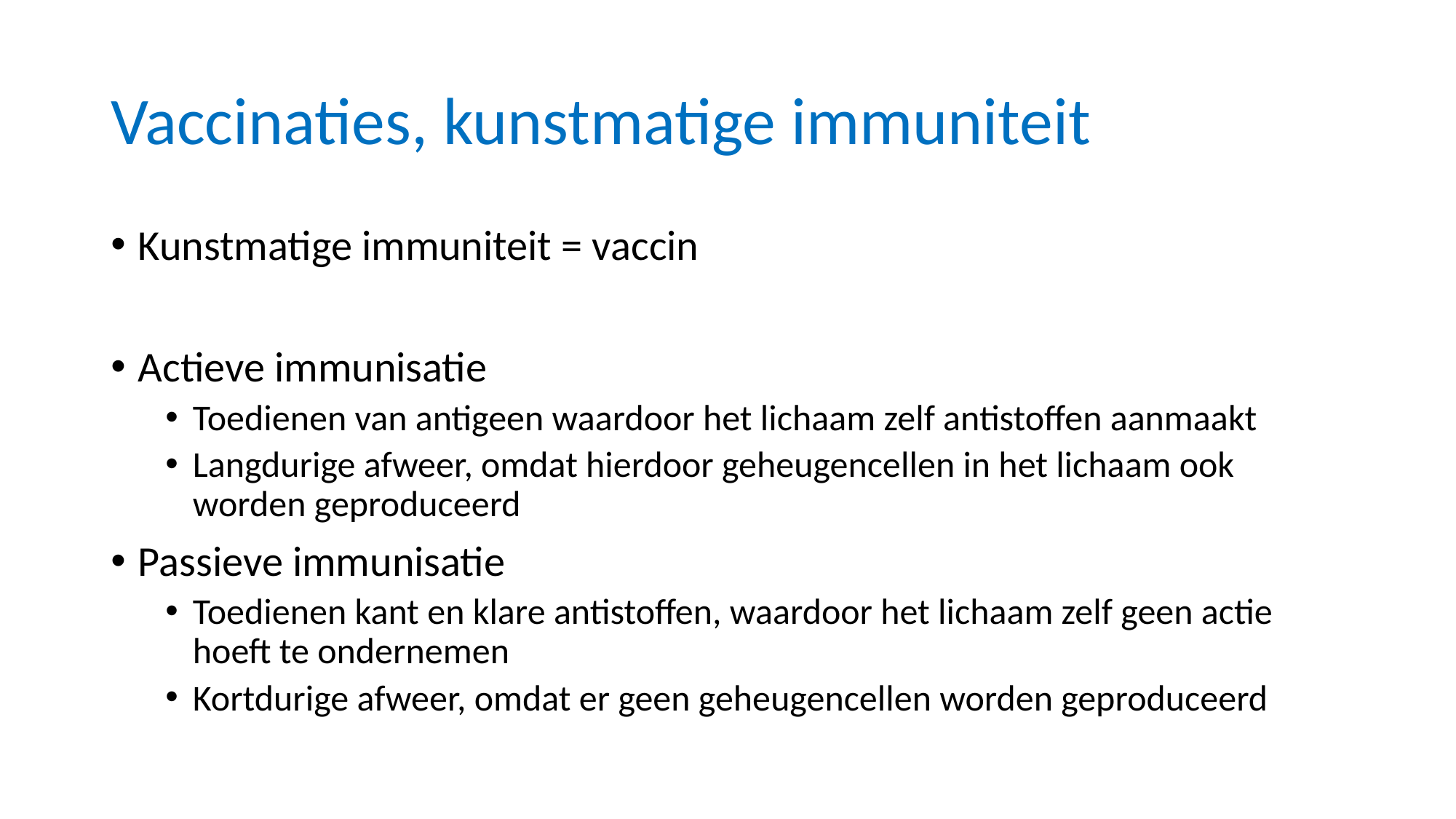

# Vaccinaties, kunstmatige immuniteit
Kunstmatige immuniteit = vaccin

Actieve immunisatie
Toedienen van antigeen waardoor het lichaam zelf antistoffen aanmaakt
Langdurige afweer, omdat hierdoor geheugencellen in het lichaam ook worden geproduceerd
Passieve immunisatie
Toedienen kant en klare antistoffen, waardoor het lichaam zelf geen actie hoeft te ondernemen
Kortdurige afweer, omdat er geen geheugencellen worden geproduceerd